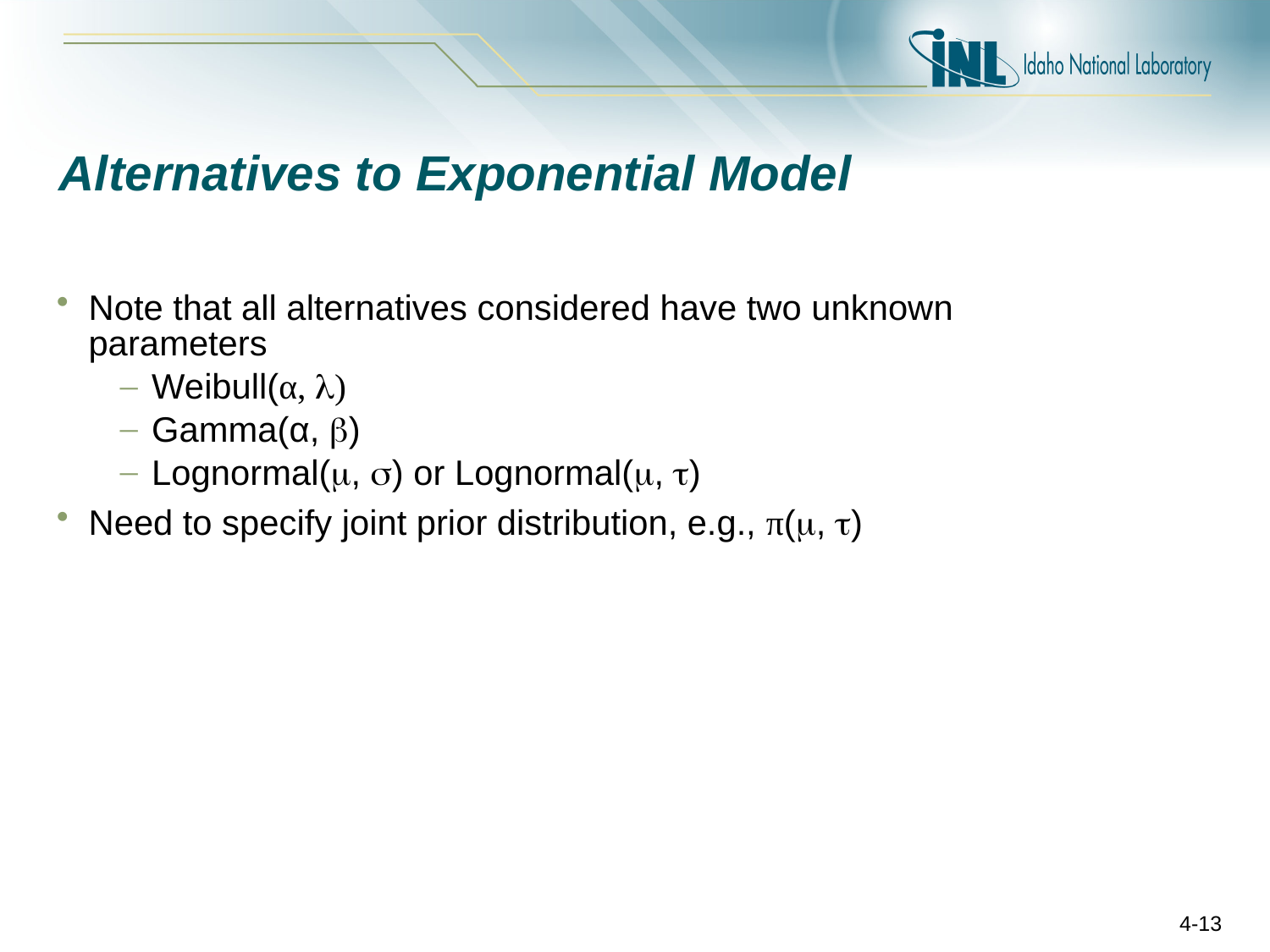

# Alternatives to Exponential Model
Note that all alternatives considered have two unknown parameters
Weibull(α, λ)
Gamma(α, β)
Lognormal(μ, σ) or Lognormal(μ, τ)
Need to specify joint prior distribution, e.g., π(μ, τ)
4-13